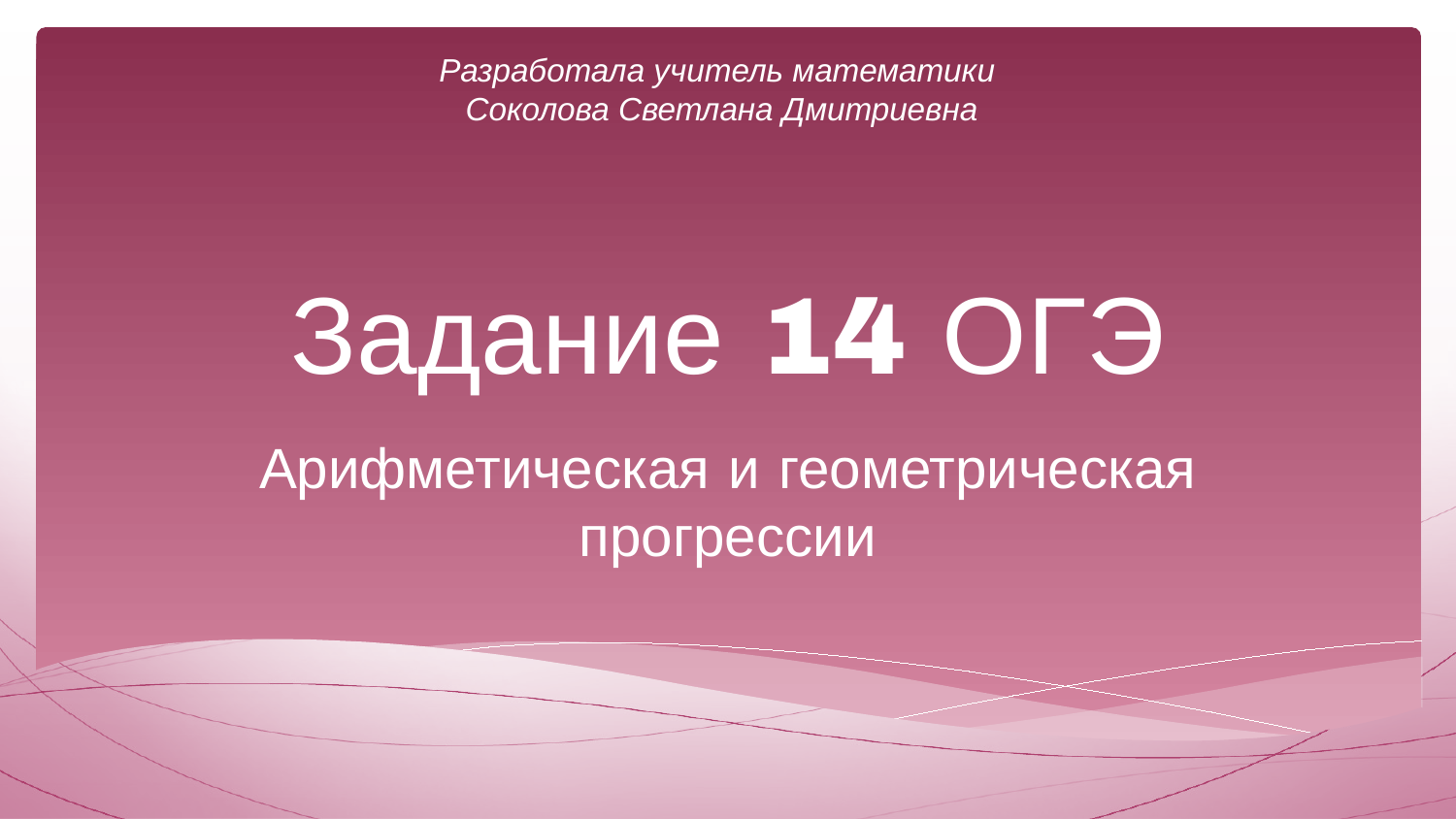

Разработала учитель математики
Соколова Светлана Дмитриевна
# Задание 14 ОГЭ
Арифметическая и геометрическая прогрессии